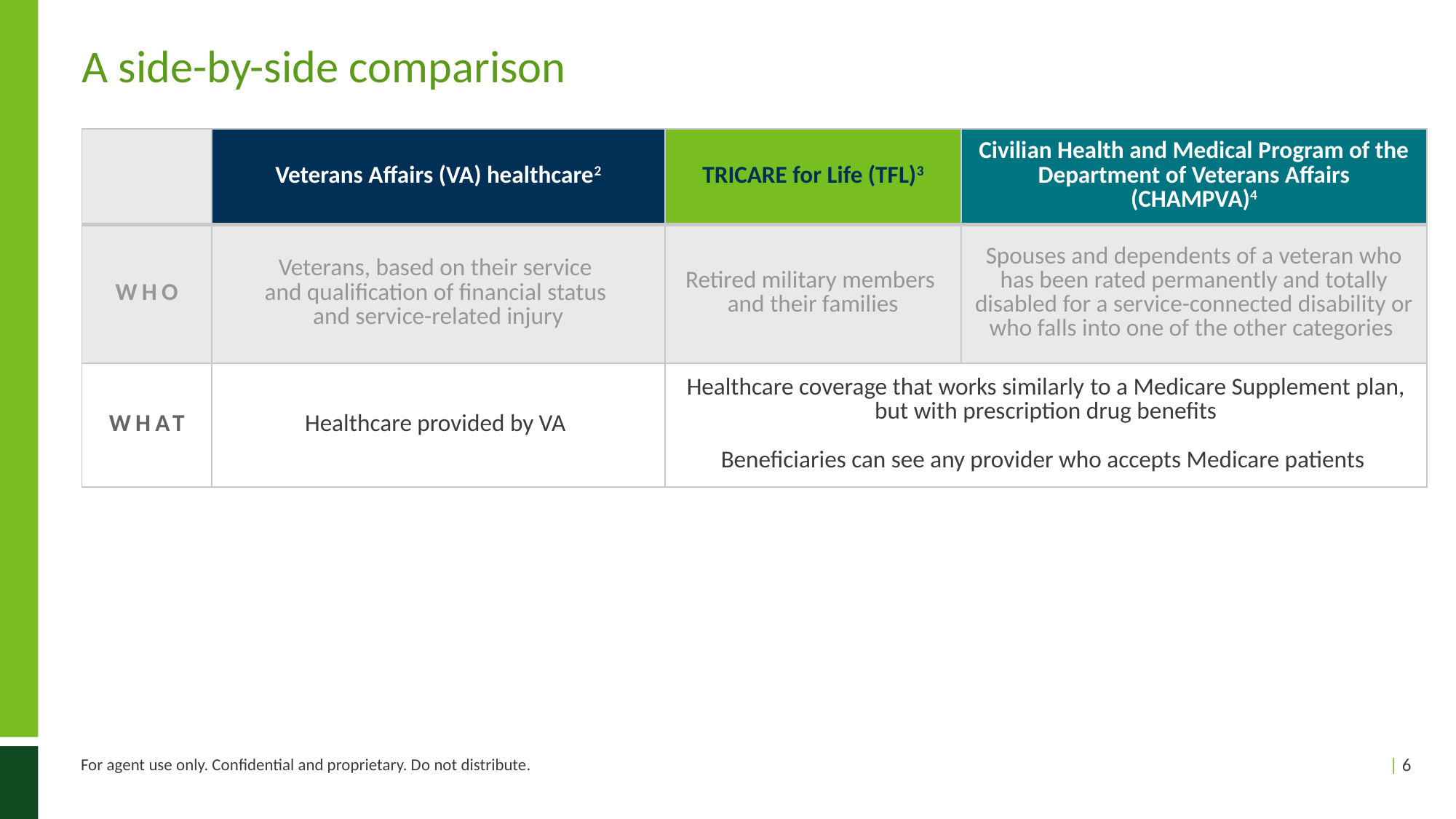

# A side-by-side comparison
|  | Veterans Affairs (VA) healthcare2 | TRICARE for Life (TFL)3 | Civilian Health and Medical Program of the Department of Veterans Affairs (CHAMPVA)4 |
| --- | --- | --- | --- |
| WHO | Veterans, based on their service and qualification of financial status and service-related injury | Retired military members and their families | Spouses and dependents of a veteran who has been rated permanently and totally disabled for a service-connected disability or who falls into one of the other categories |
| WHAT | Healthcare provided by VA | Healthcare coverage that works similarly to a Medicare Supplement plan, but with prescription drug benefits Beneficiaries can see any provider who accepts Medicare patients |  |